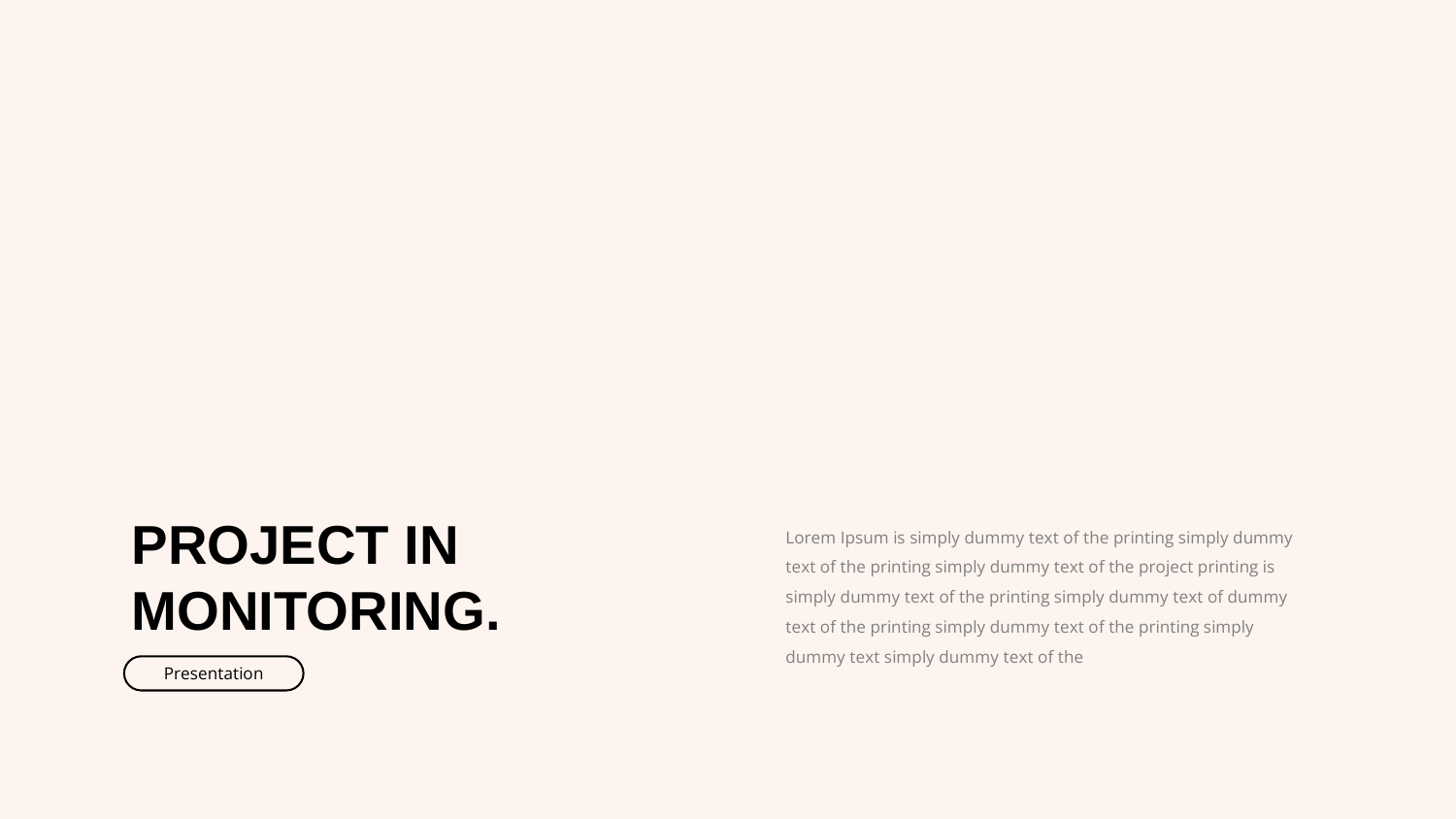

PROJECT IN MONITORING.
Lorem Ipsum is simply dummy text of the printing simply dummy text of the printing simply dummy text of the project printing is simply dummy text of the printing simply dummy text of dummy text of the printing simply dummy text of the printing simply dummy text simply dummy text of the
Presentation